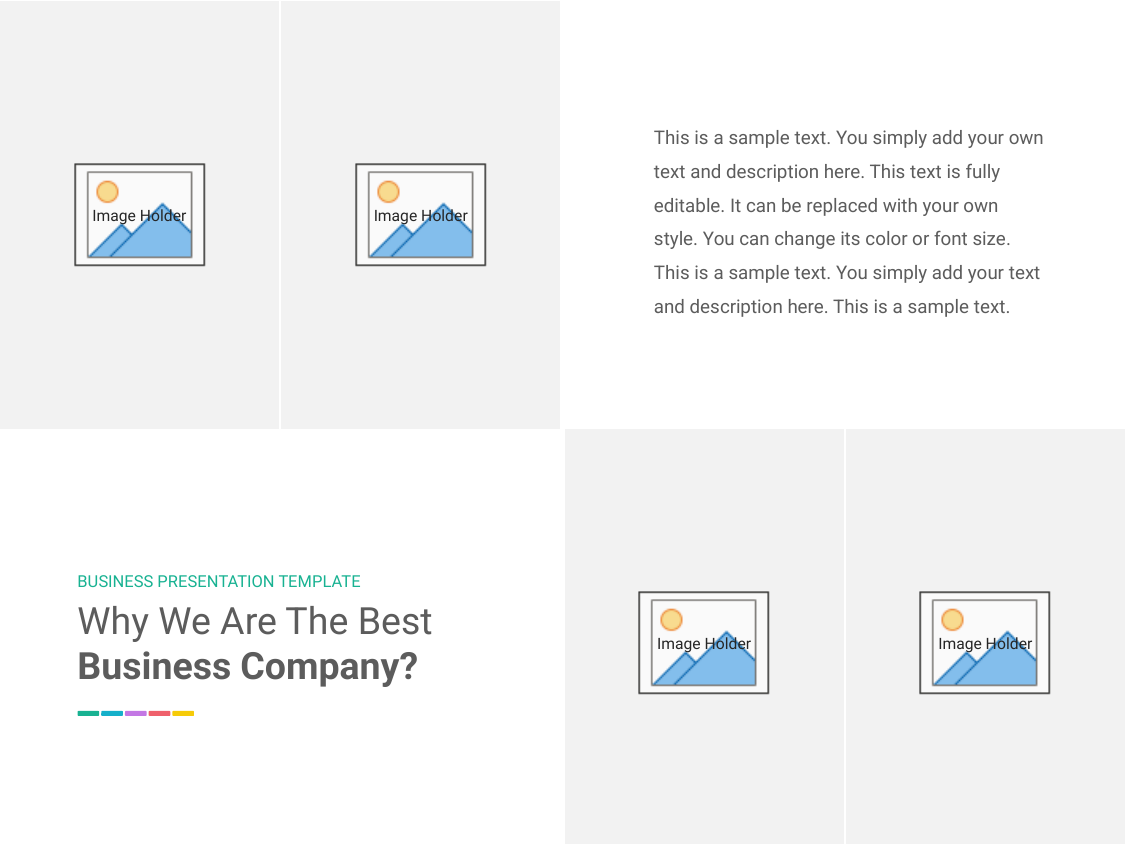

This is a sample text. You simply add your own text and description here. This text is fully editable. It can be replaced with your own style. You can change its color or font size. This is a sample text. You simply add your text and description here. This is a sample text.

BUSINESS PRESENTATION TEMPLATE
Why We Are The Best Business Company?